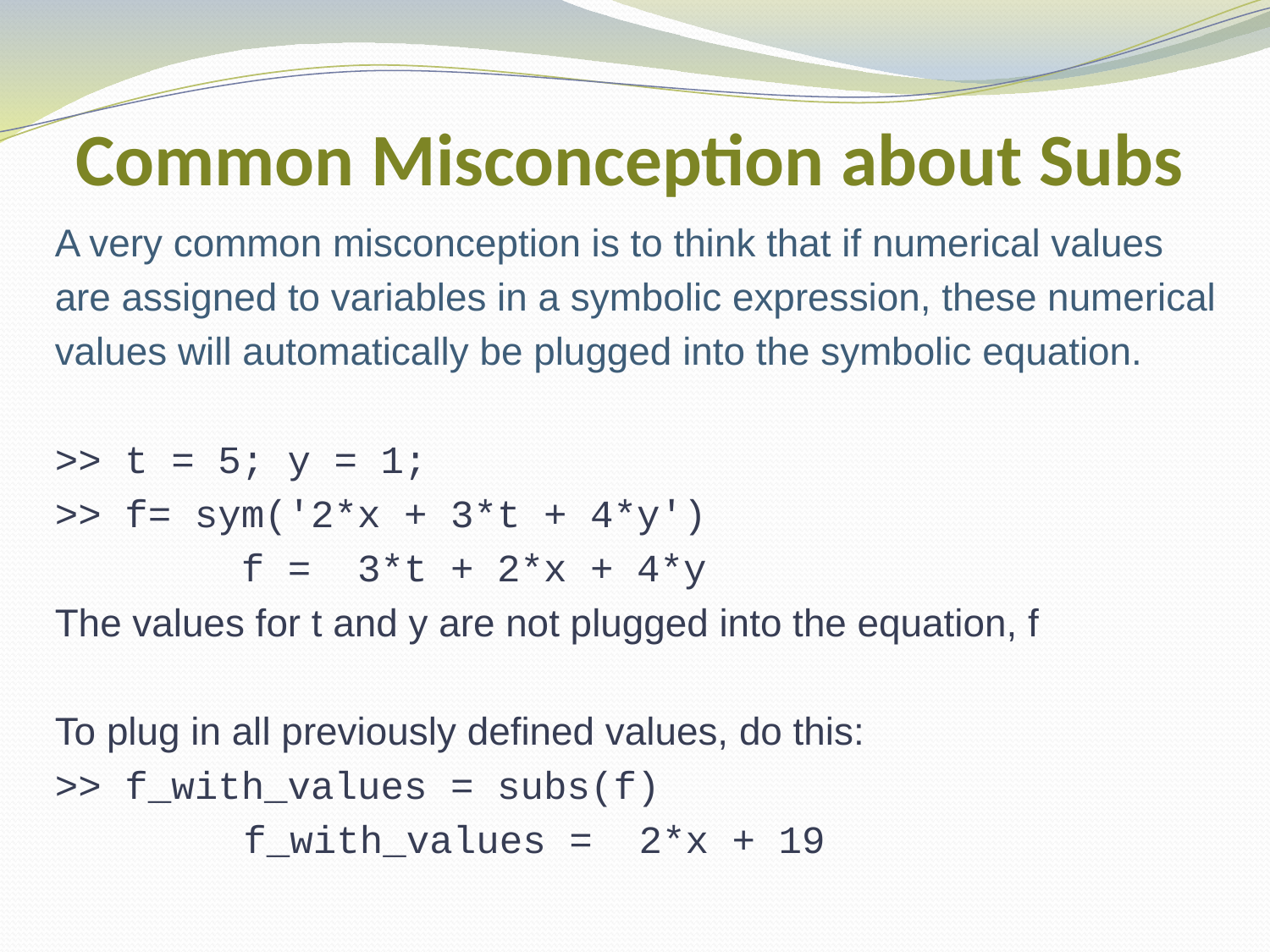

# Common Misconception about Subs
A very common misconception is to think that if numerical values
are assigned to variables in a symbolic expression, these numerical
values will automatically be plugged into the symbolic equation.

>> t = 5; y = 1;
>> f= sym('2*x + 3*t + 4*y')
        f =  3*t + 2*x + 4*y
The values for t and y are not plugged into the equation, f

To plug in all previously defined values, do this:
>> f_with_values = subs(f)
		 f_with_values =  2*x + 19